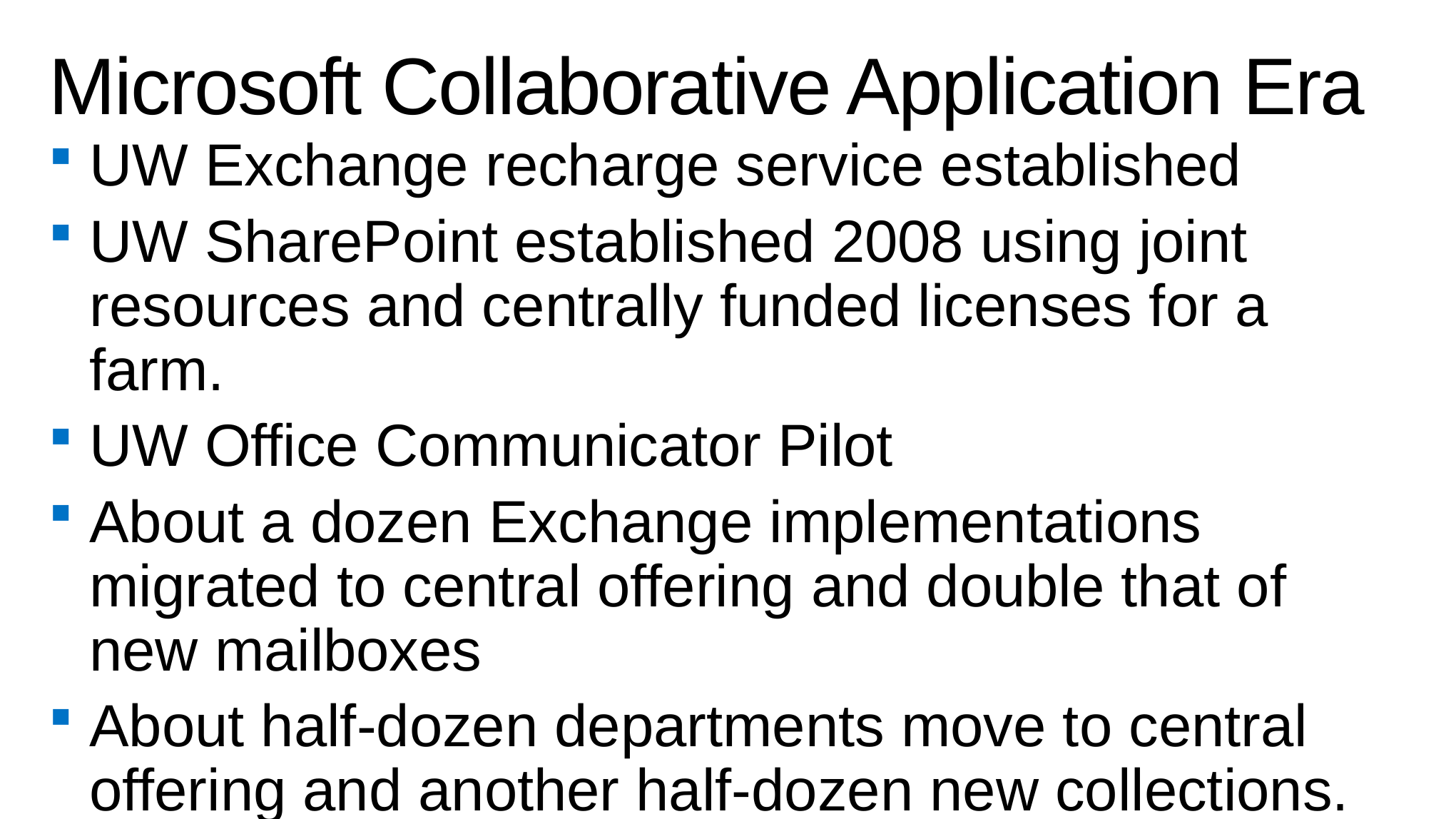

# Microsoft Collaborative Application Era
UW Exchange recharge service established
UW SharePoint established 2008 using joint resources and centrally funded licenses for a farm.
UW Office Communicator Pilot
About a dozen Exchange implementations migrated to central offering and double that of new mailboxes
About half-dozen departments move to central offering and another half-dozen new collections.